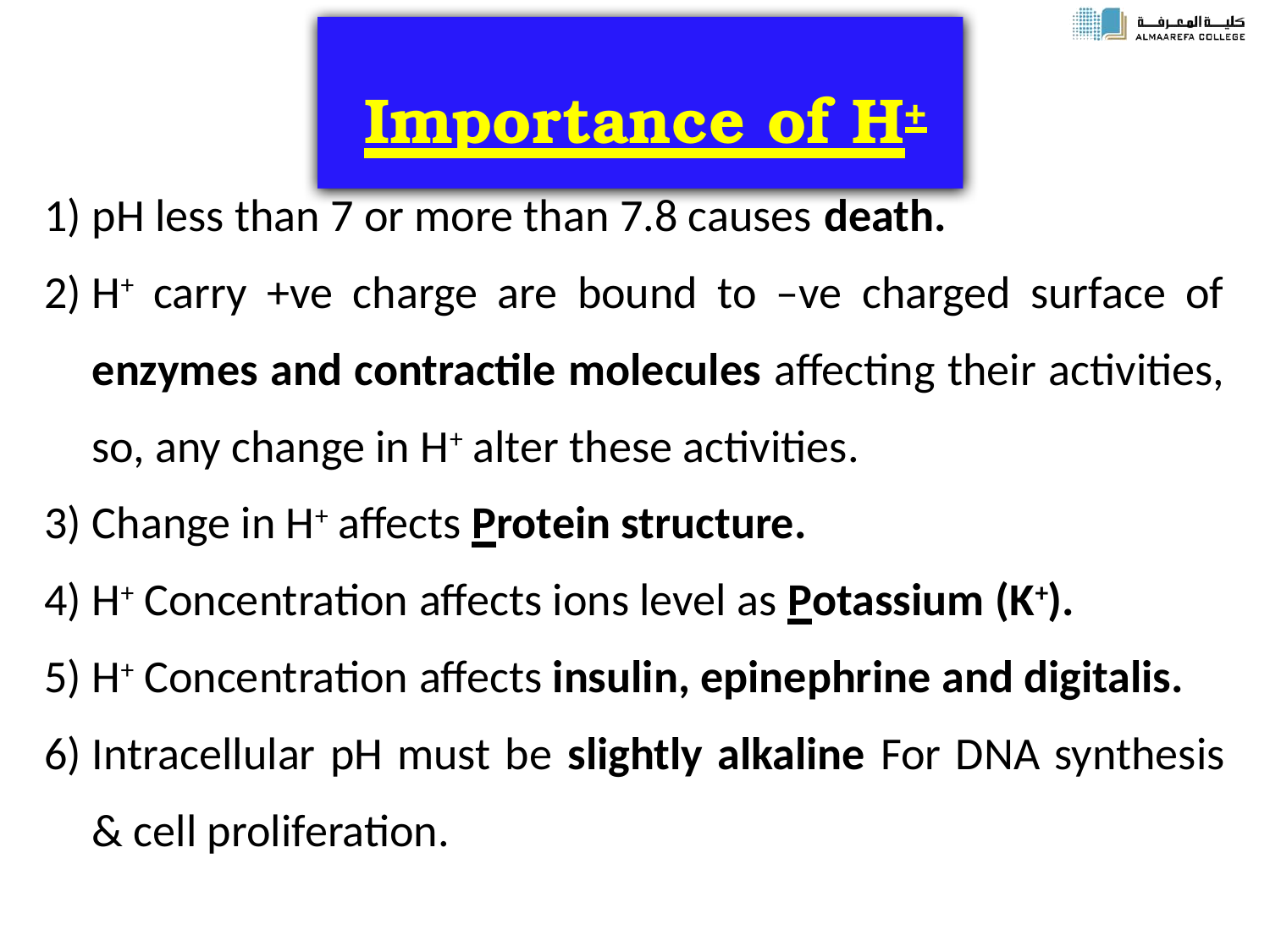

# Importance of H+
pH less than 7 or more than 7.8 causes death.
H+ carry +ve charge are bound to –ve charged surface of enzymes and contractile molecules affecting their activities, so, any change in H+ alter these activities.
Change in H+ affects Protein structure.
H+ Concentration affects ions level as Potassium (K+).
H+ Concentration affects insulin, epinephrine and digitalis.
Intracellular pH must be slightly alkaline For DNA synthesis & cell proliferation.